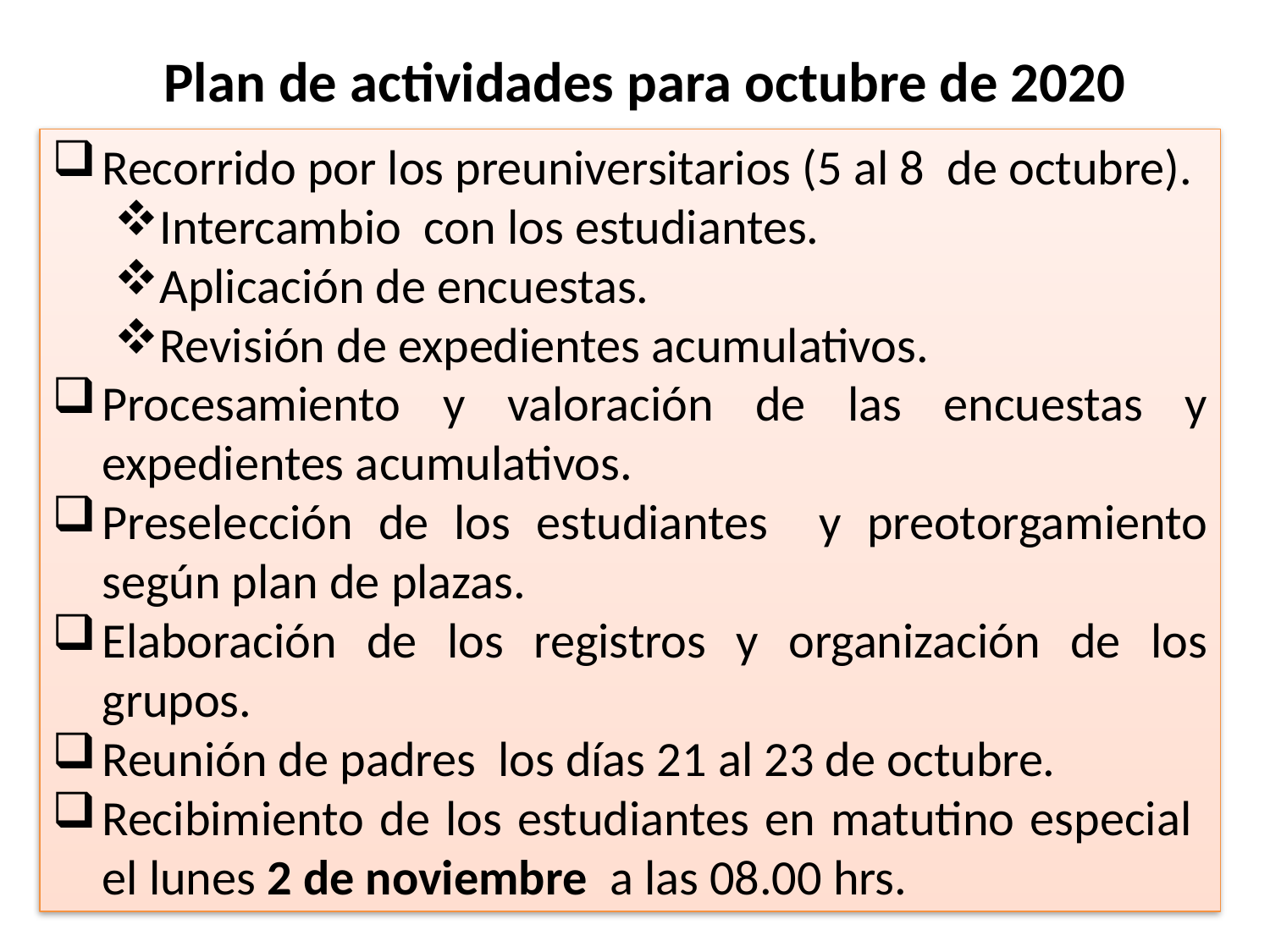

Plan de actividades para octubre de 2020
Recorrido por los preuniversitarios (5 al 8  de octubre).
Intercambio  con los estudiantes.
Aplicación de encuestas.
Revisión de expedientes acumulativos.
Procesamiento y valoración de las encuestas y expedientes acumulativos.
Preselección de los estudiantes  y preotorgamiento según plan de plazas.
Elaboración de los registros y organización de los grupos.
Reunión de padres  los días 21 al 23 de octubre.
Recibimiento de los estudiantes en matutino especial  el lunes 2 de noviembre  a las 08.00 hrs.